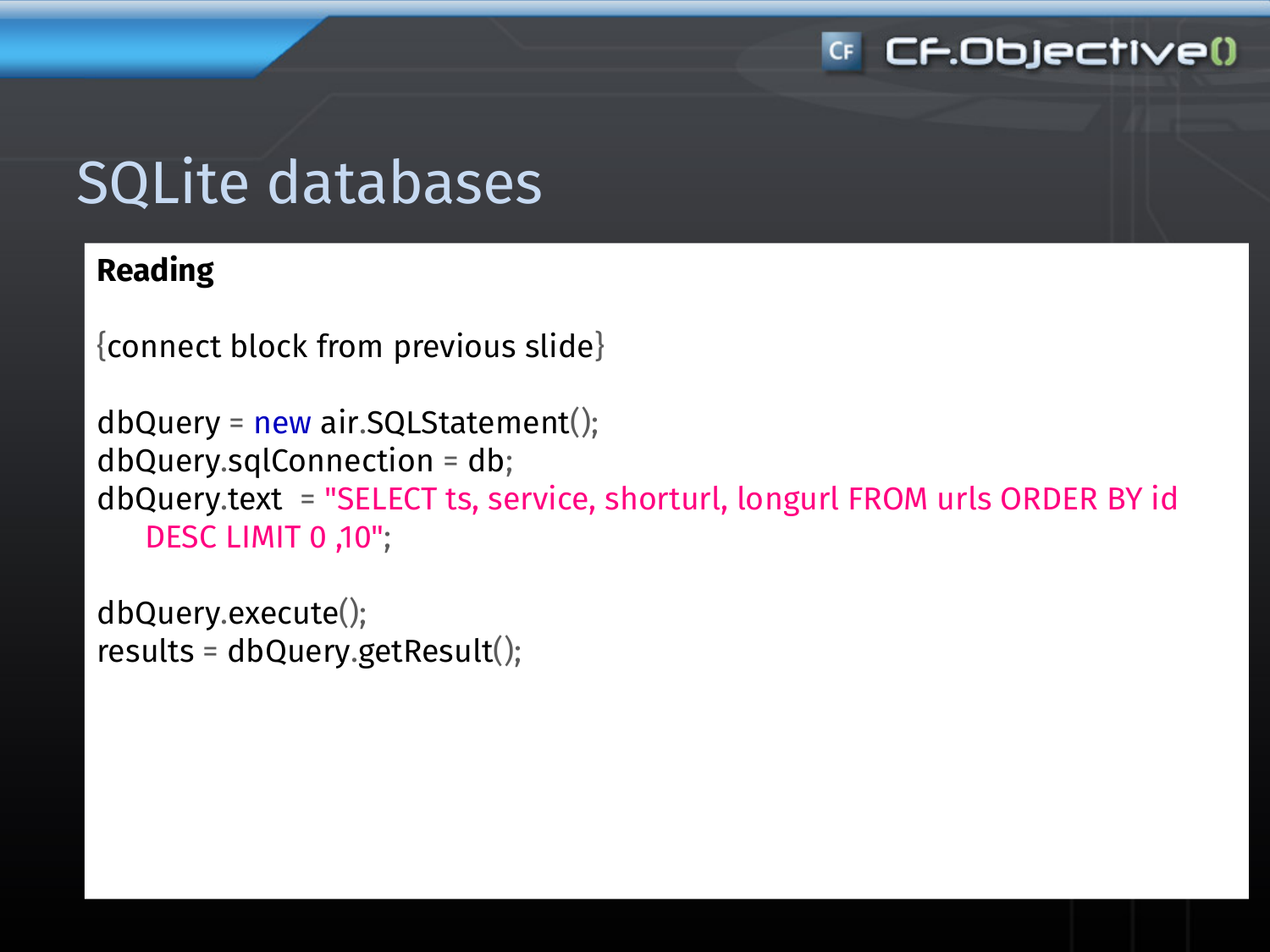

SQLite databases
Reading

{connect block from previous slide}

dbQuery = new air.SQLStatement();
dbQuery.sqlConnection = db;
dbQuery.text  = "SELECT ts, service, shorturl, longurl FROM urls ORDER BY id DESC LIMIT 0 ,10";

dbQuery.execute();
results = dbQuery.getResult();